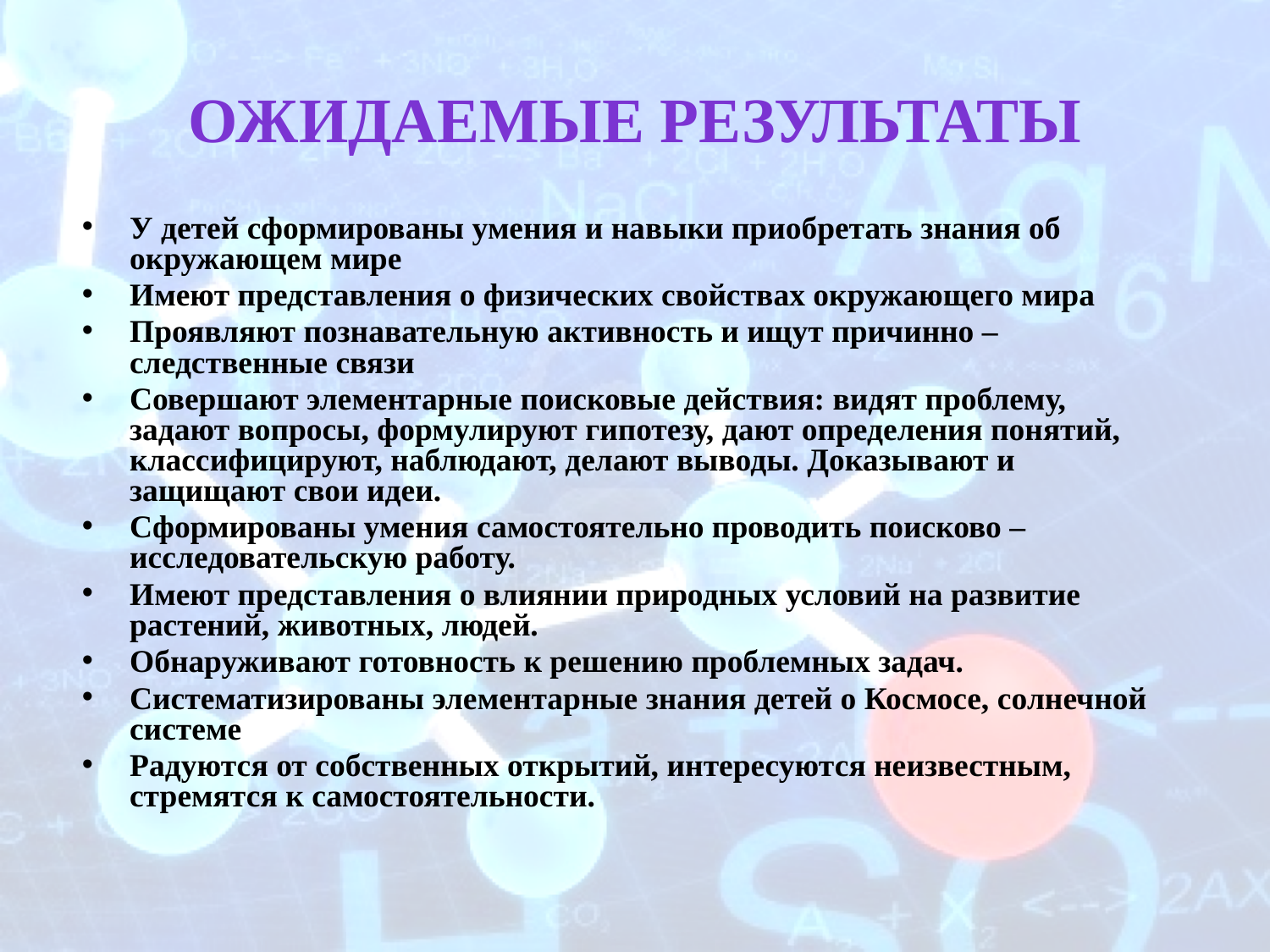

# Ожидаемые результаты
У детей сформированы умения и навыки приобретать знания об окружающем мире
Имеют представления о физических свойствах окружающего мира
Проявляют познавательную активность и ищут причинно – следственные связи
Совершают элементарные поисковые действия: видят проблему, задают вопросы, формулируют гипотезу, дают определения понятий, классифицируют, наблюдают, делают выводы. Доказывают и защищают свои идеи.
Сформированы умения самостоятельно проводить поисково – исследовательскую работу.
Имеют представления о влиянии природных условий на развитие растений, животных, людей.
Обнаруживают готовность к решению проблемных задач.
Систематизированы элементарные знания детей о Космосе, солнечной системе
Радуются от собственных открытий, интересуются неизвестным, стремятся к самостоятельности.